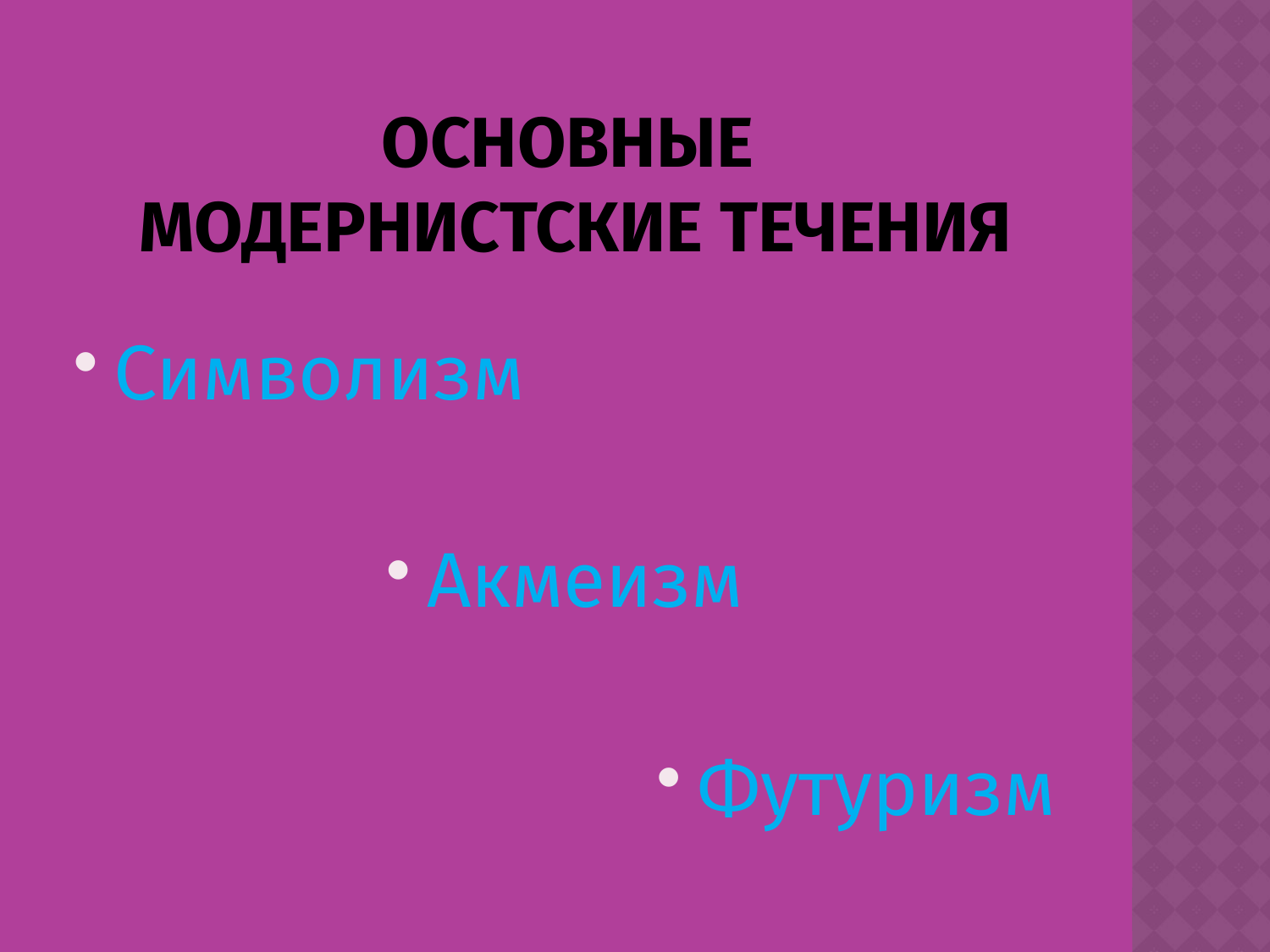

# Основные модернистские течения
Символизм

Акмеизм

Футуризм